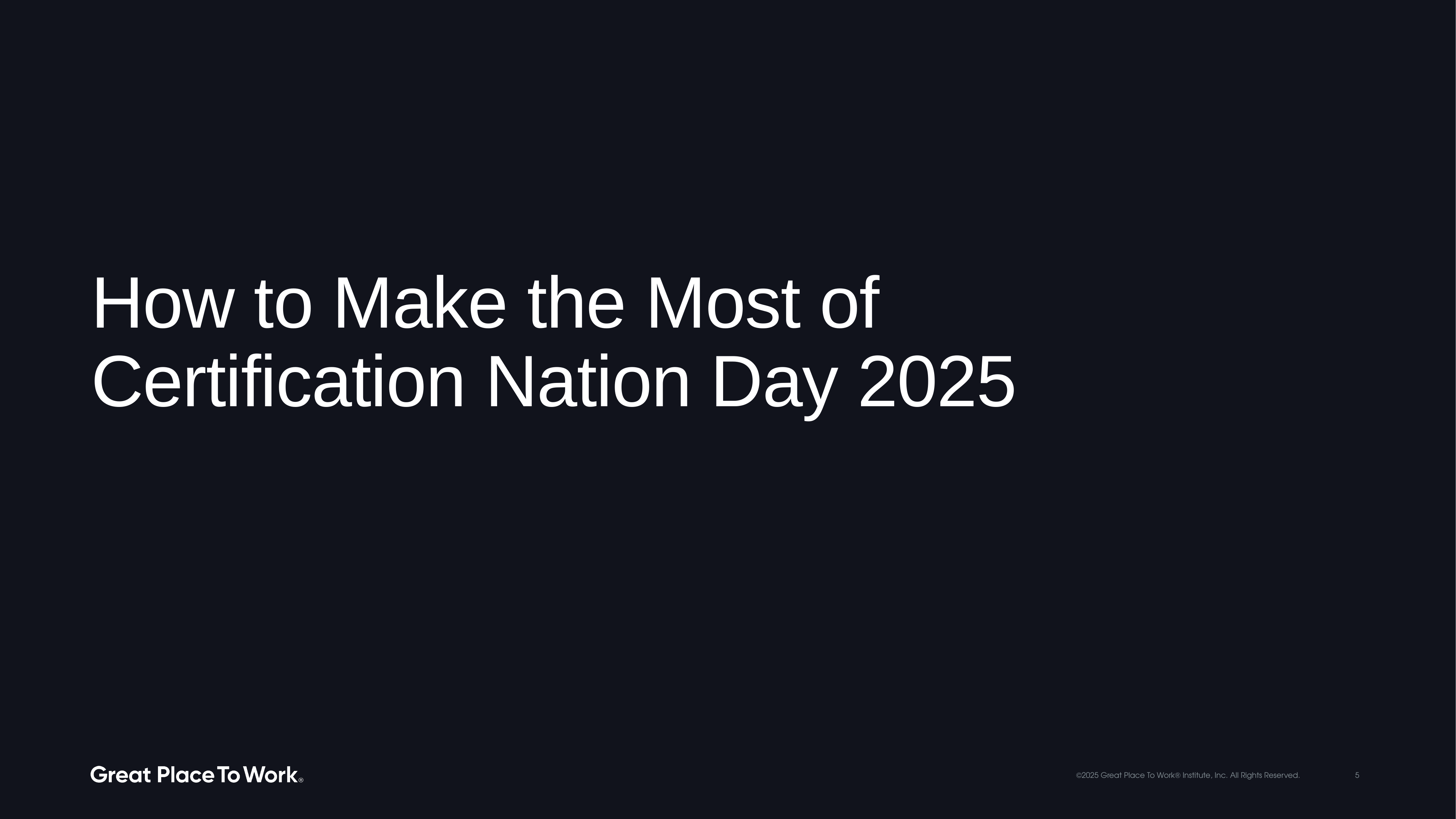

How to Make the Most of Your Badge
# How to Make the Most of Certification Nation Day 2025
5
©2025 Great Place To Work® Institute, Inc. All Rights Reserved.